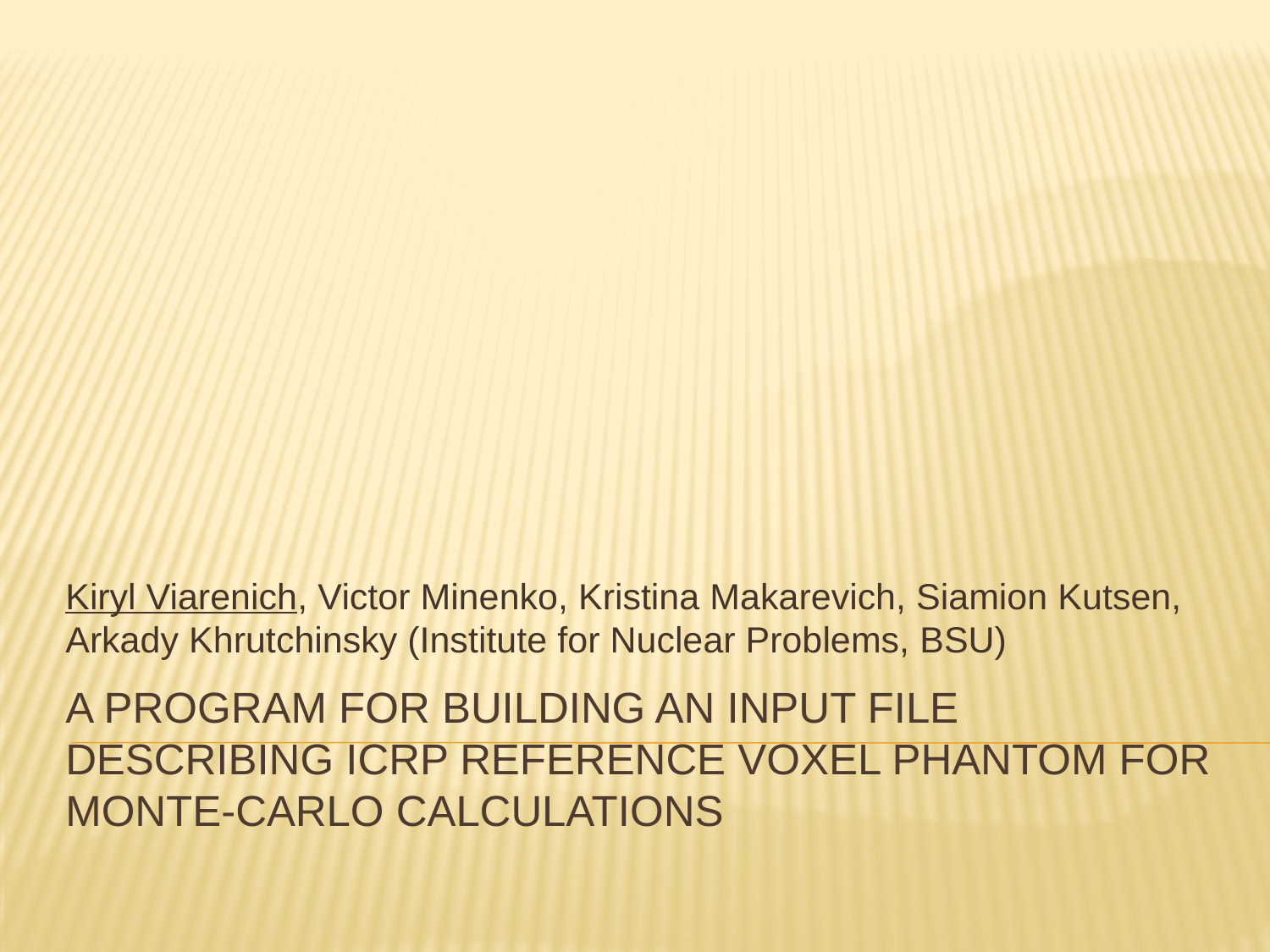

Kiryl Viarenich, Victor Minenko, Kristina Makarevich, Siamion Kutsen, Arkady Khrutchinsky (Institute for Nuclear Problems, BSU)
# A program for building an input file describing ICRP reference voxel phantom for Monte-Carlo calculations